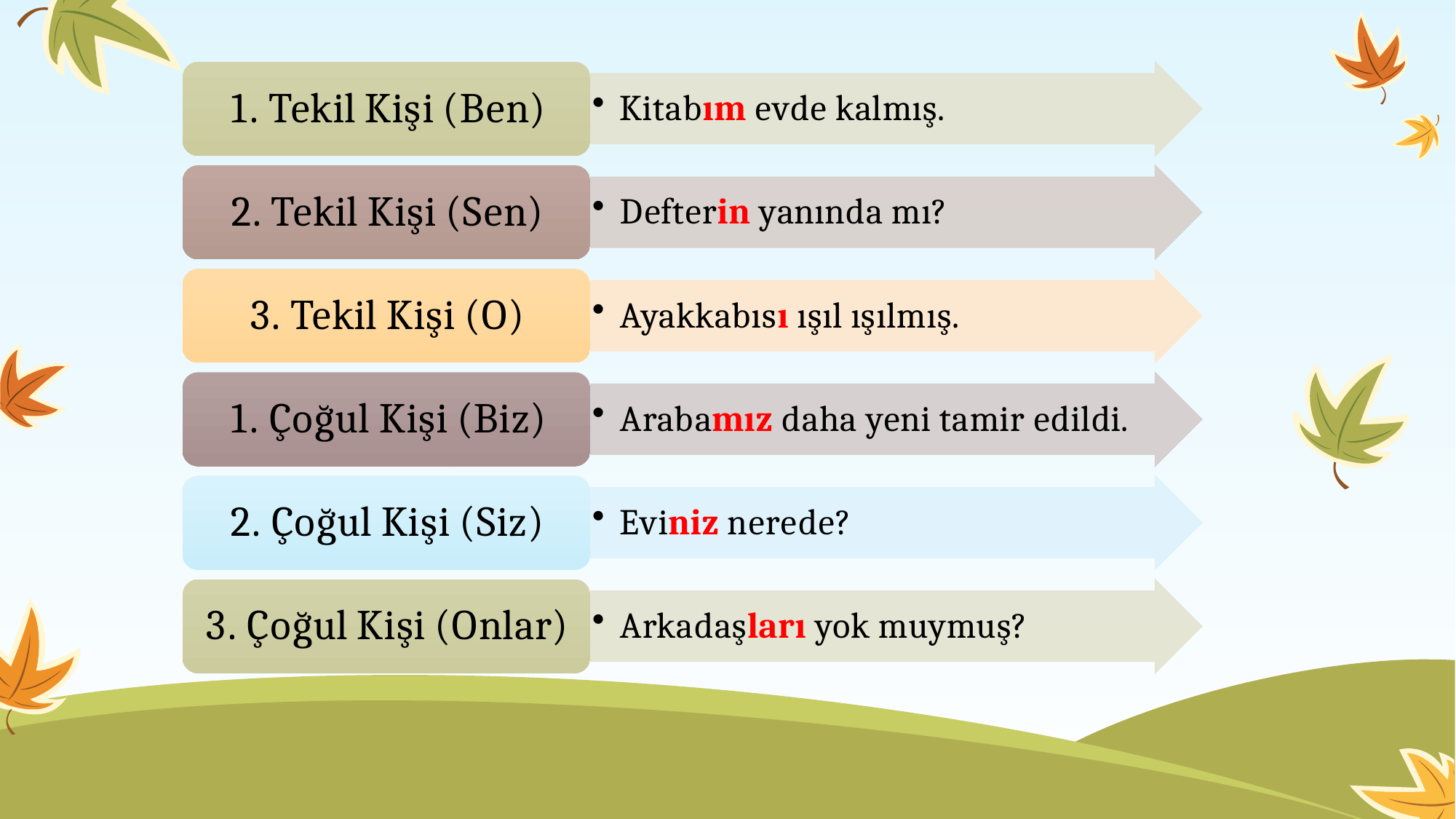

Kitabım evde kalmış.
1. Tekil Kişi (Ben)
Defterin yanında mı?
2. Tekil Kişi (Sen)
Ayakkabısı ışıl ışılmış.
3. Tekil Kişi (O)
Arabamız daha yeni tamir edildi.
1. Çoğul Kişi (Biz)
Eviniz nerede?
2. Çoğul Kişi (Siz)
Arkadaşları yok muymuş?
3. Çoğul Kişi (Onlar)